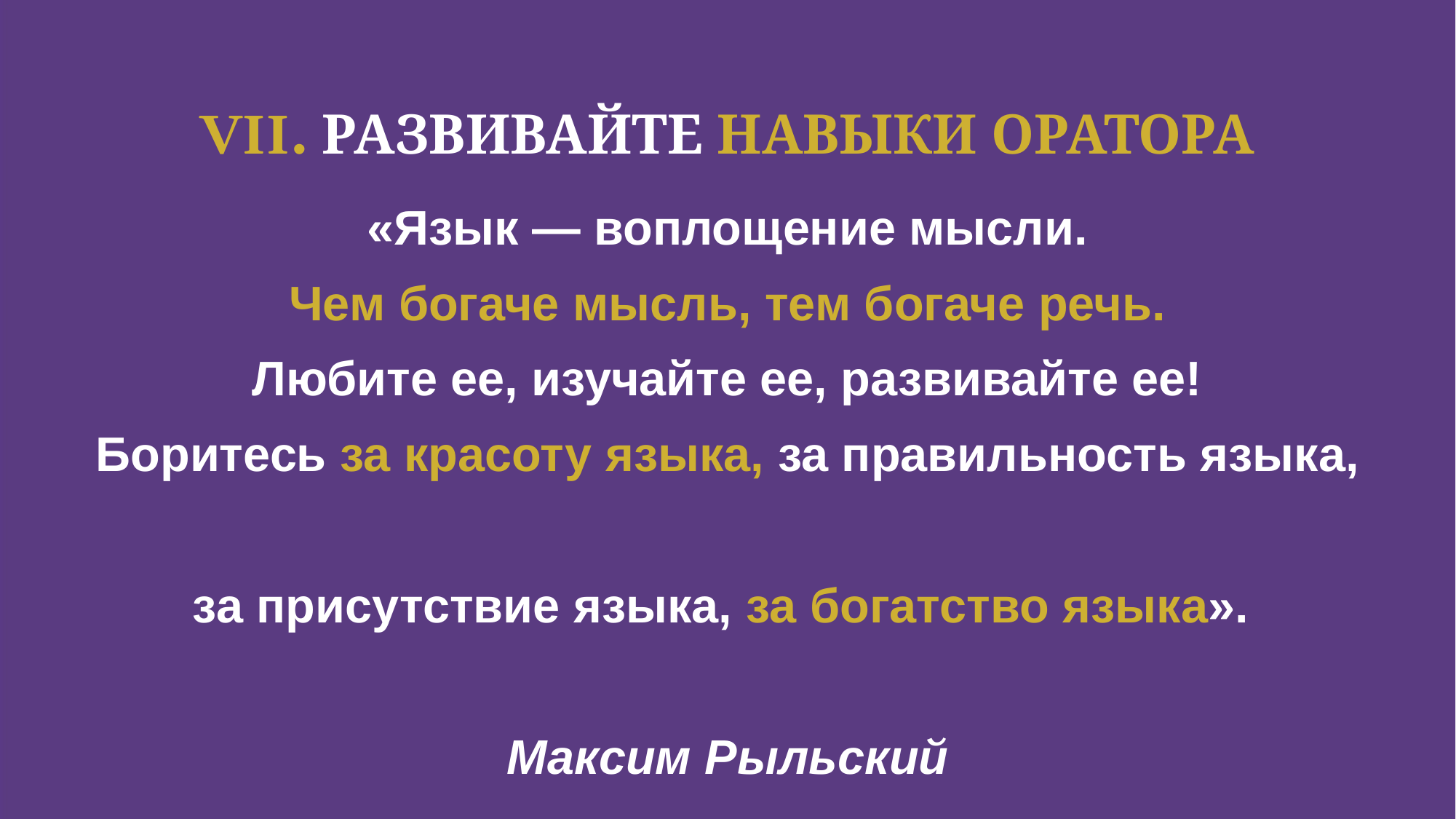

VII. РАЗВИВАЙТЕ НАВЫКИ ОРАТОРА
# «Язык — воплощение мысли. Чем богаче мысль, тем богаче речь. Любите ее, изучайте ее, развивайте ее! Боритесь за красоту языка, за правильность языка, за присутствие языка, за богатство языка». Максим Рыльский